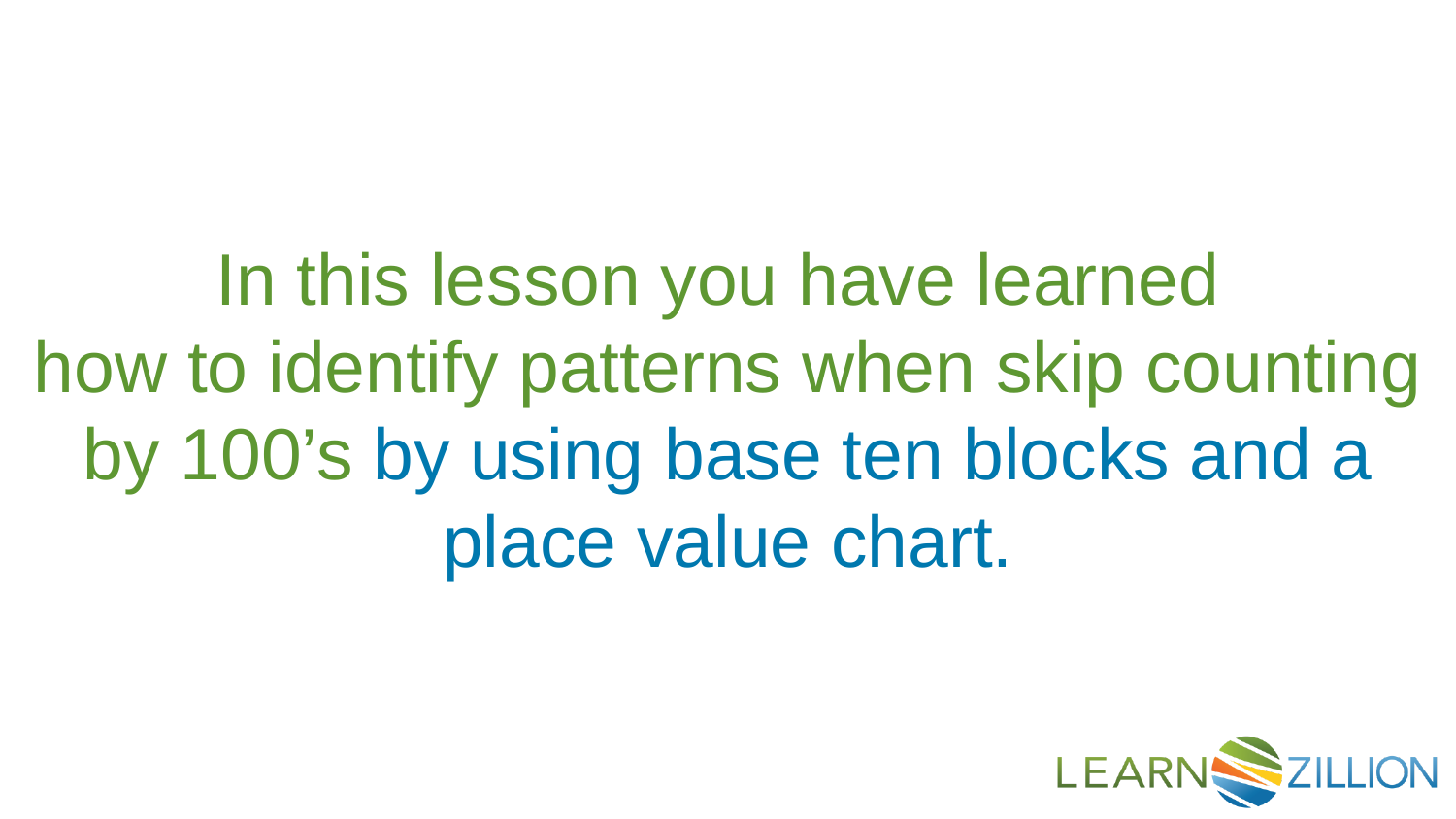

In this lesson you have learned
how to identify patterns when skip counting by 100’s by using base ten blocks and a place value chart.